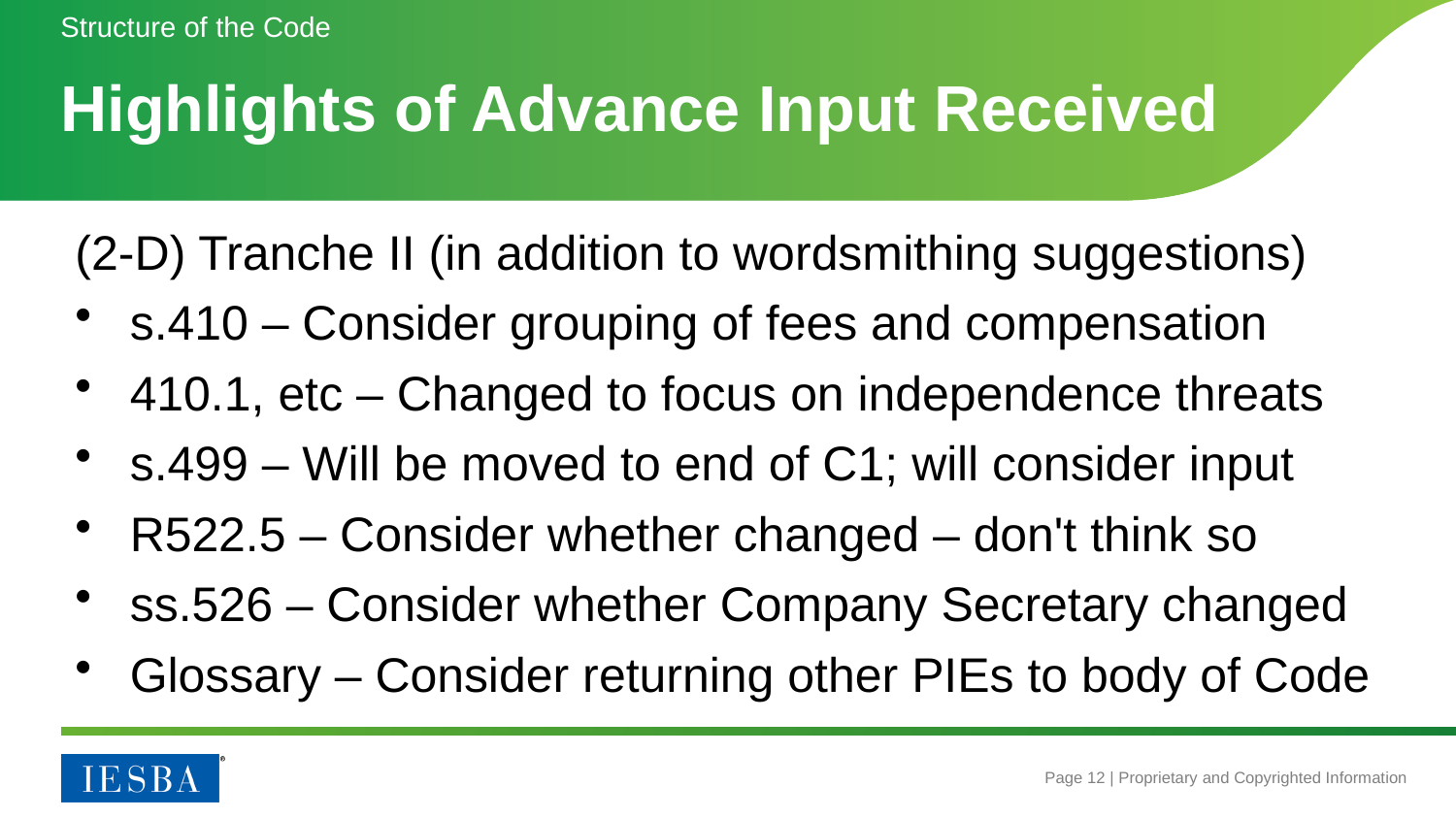

Structure of the Code
# Highlights of Advance Input Received
(2-D) Tranche II (in addition to wordsmithing suggestions)
s.410 – Consider grouping of fees and compensation
410.1, etc – Changed to focus on independence threats
s.499 – Will be moved to end of C1; will consider input
R522.5 – Consider whether changed – don't think so
ss.526 – Consider whether Company Secretary changed
Glossary – Consider returning other PIEs to body of Code